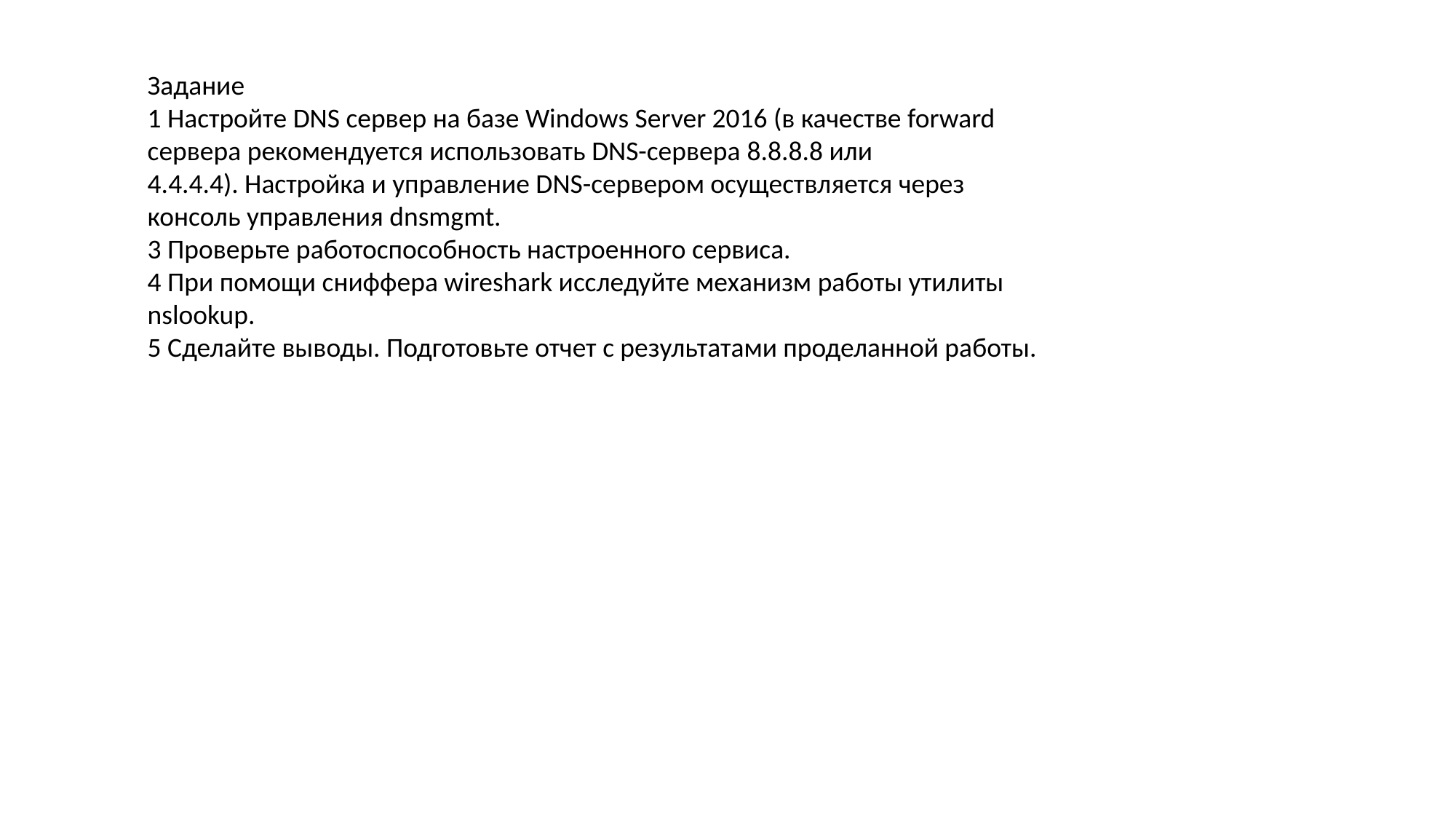

Задание
1 Настройте DNS сервер на базе Windows Server 2016 (в качестве forward
сервера рекомендуется использовать DNS-сервера 8.8.8.8 или
4.4.4.4). Настройка и управление DNS-сервером осуществляется через
консоль управления dnsmgmt.
3 Проверьте работоспособность настроенного сервиса.
4 При помощи сниффера wireshark исследуйте механизм работы утилиты
nslookup.
5 Сделайте выводы. Подготовьте отчет с результатами проделанной работы.